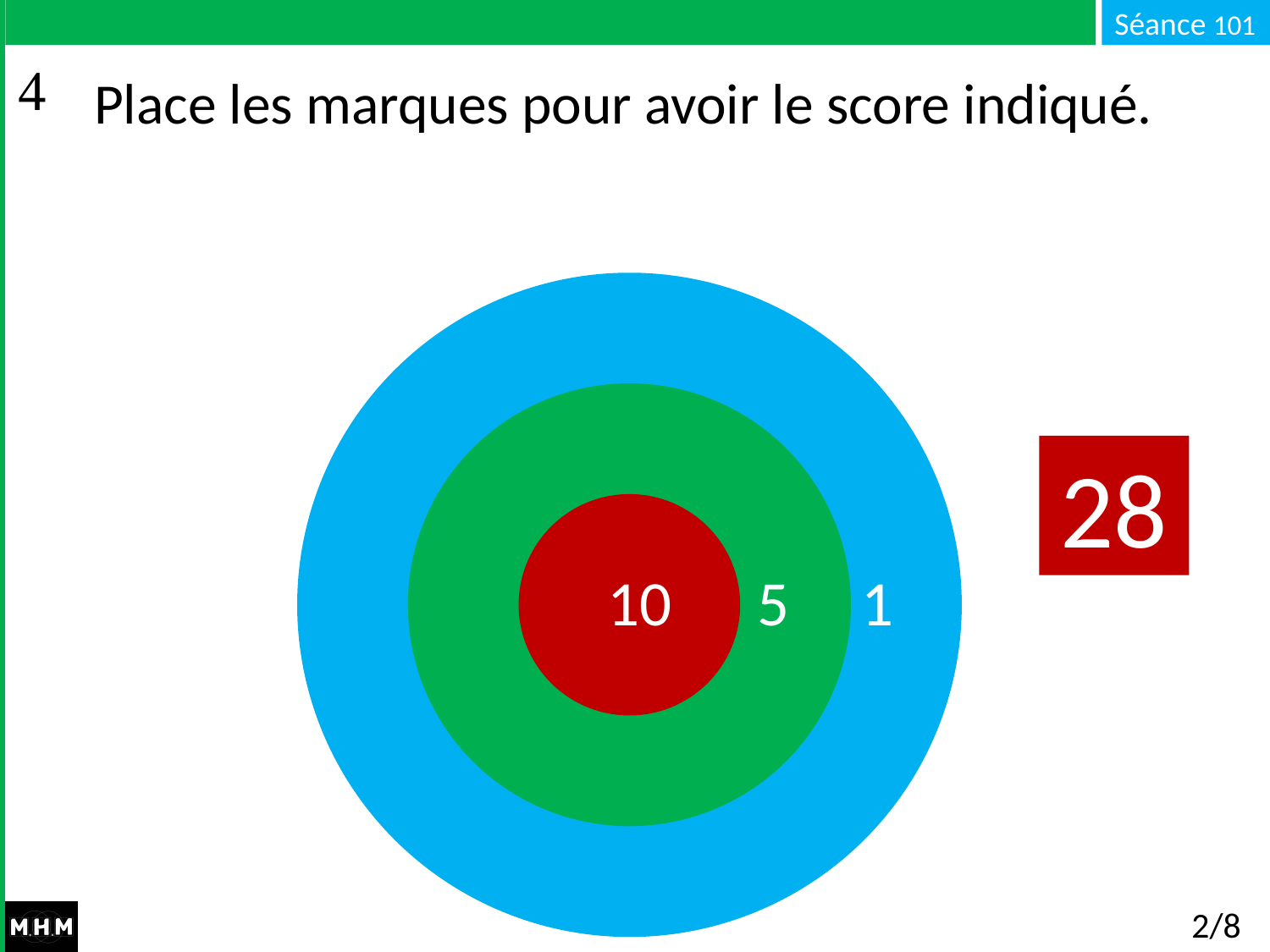

# Place les marques pour avoir le score indiqué.

28
10      5     1
2/8